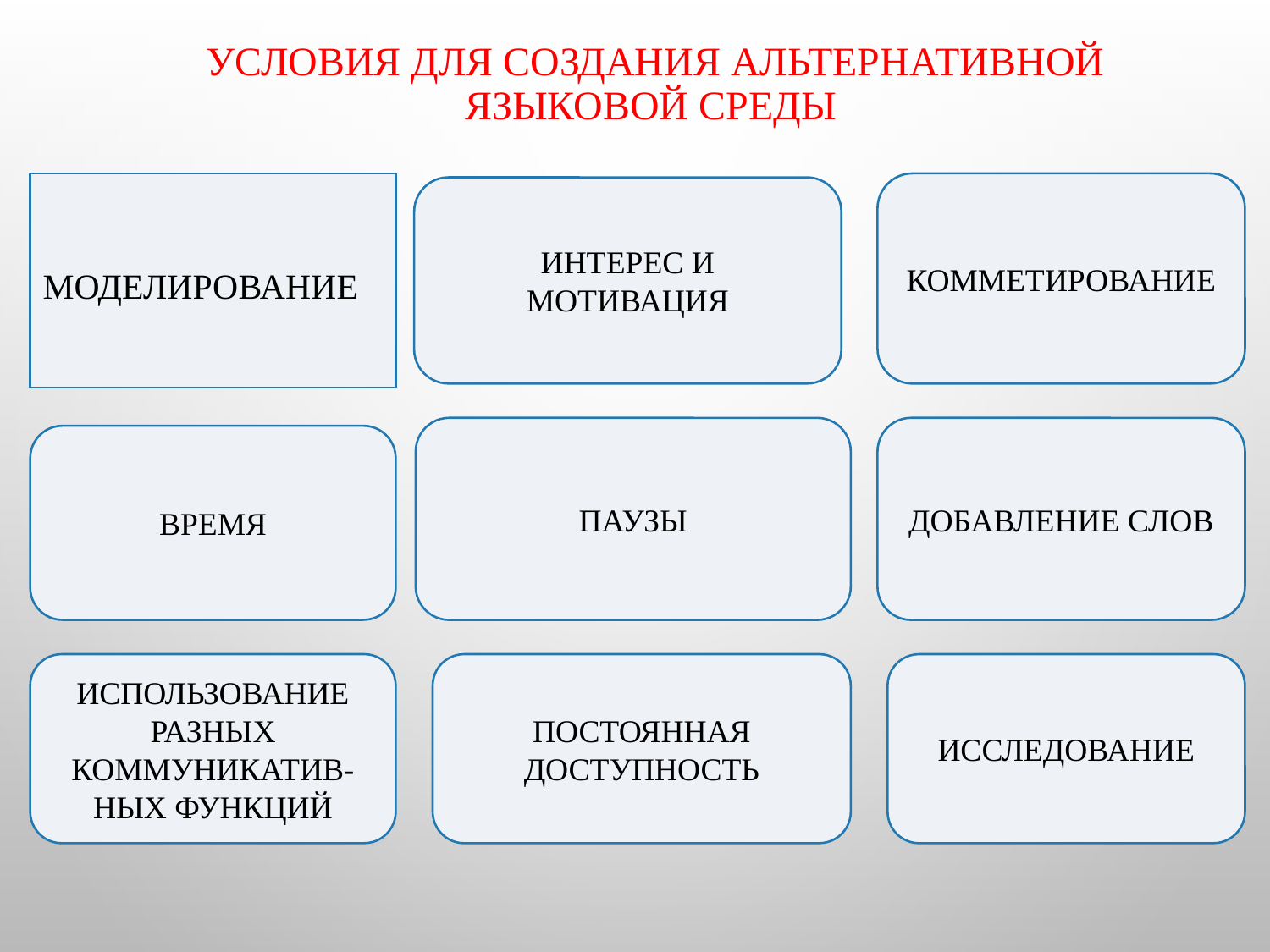

# УСЛОВИЯ ДЛЯ СОЗДАНИЯ АЛЬТЕРНАТИВНОЙ ЯЗЫКОВОЙ СРЕДЫ
МОДЕЛИРОВАНИЕ
КОММЕТИРОВАНИЕ
ИНТЕРЕС И МОТИВАЦИЯ
ПАУЗЫ
ДОБАВЛЕНИЕ СЛОВ
ВРЕМЯ
ИСПОЛЬЗОВАНИЕ РАЗНЫХ КОММУНИКАТИВ-НЫХ ФУНКЦИЙ
ПОСТОЯННАЯ ДОСТУПНОСТЬ
ИССЛЕДОВАНИЕ